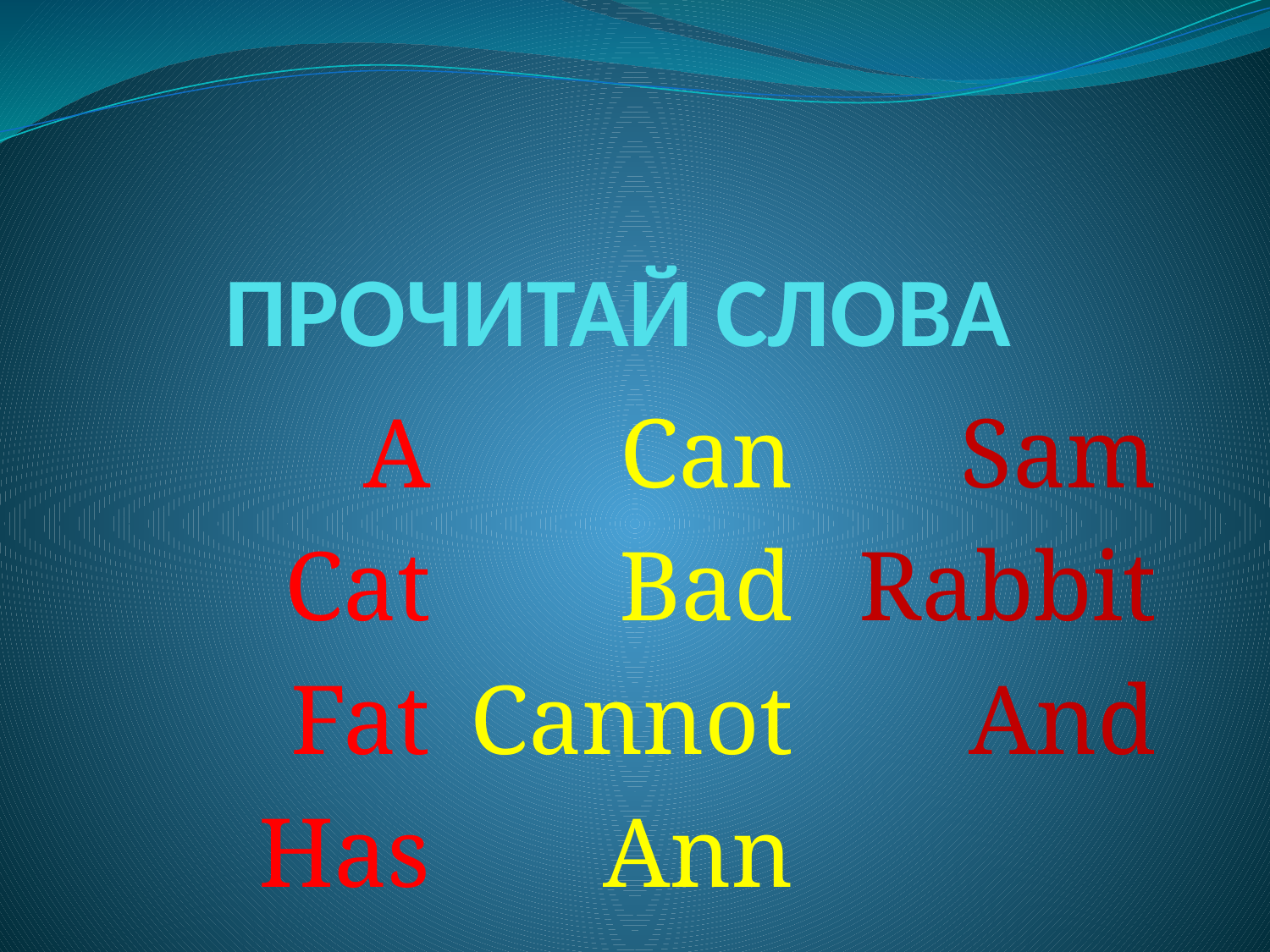

# ПРОЧИТАЙ СЛОВА
A
Cat
Fat
Has
Can
Bad
Cannot
Ann
Sam
Rabbit
And